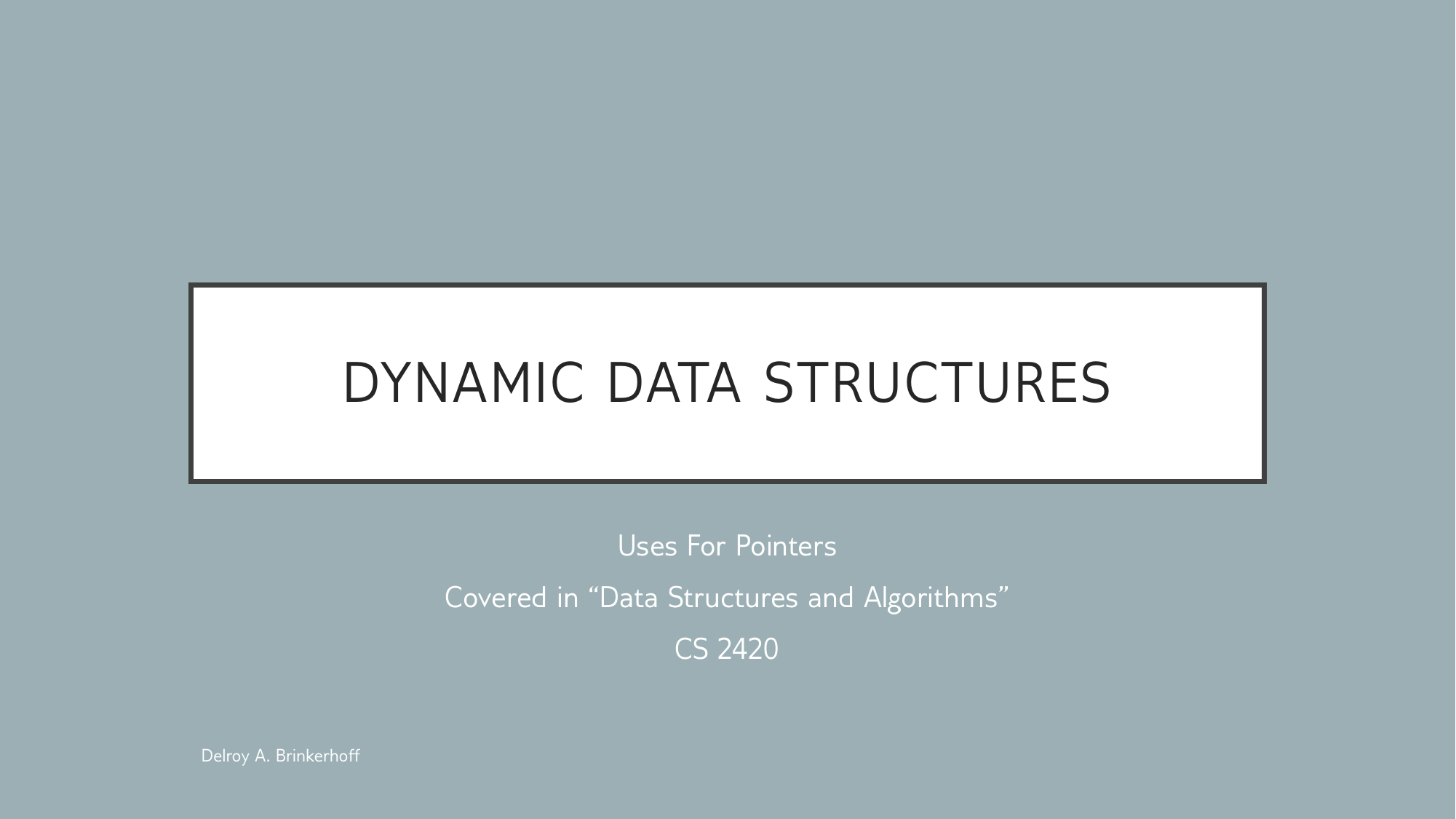

# Dynamic Data Structures
Uses For Pointers
Covered in “Data Structures and Algorithms”
CS 2420
Delroy A. Brinkerhoff